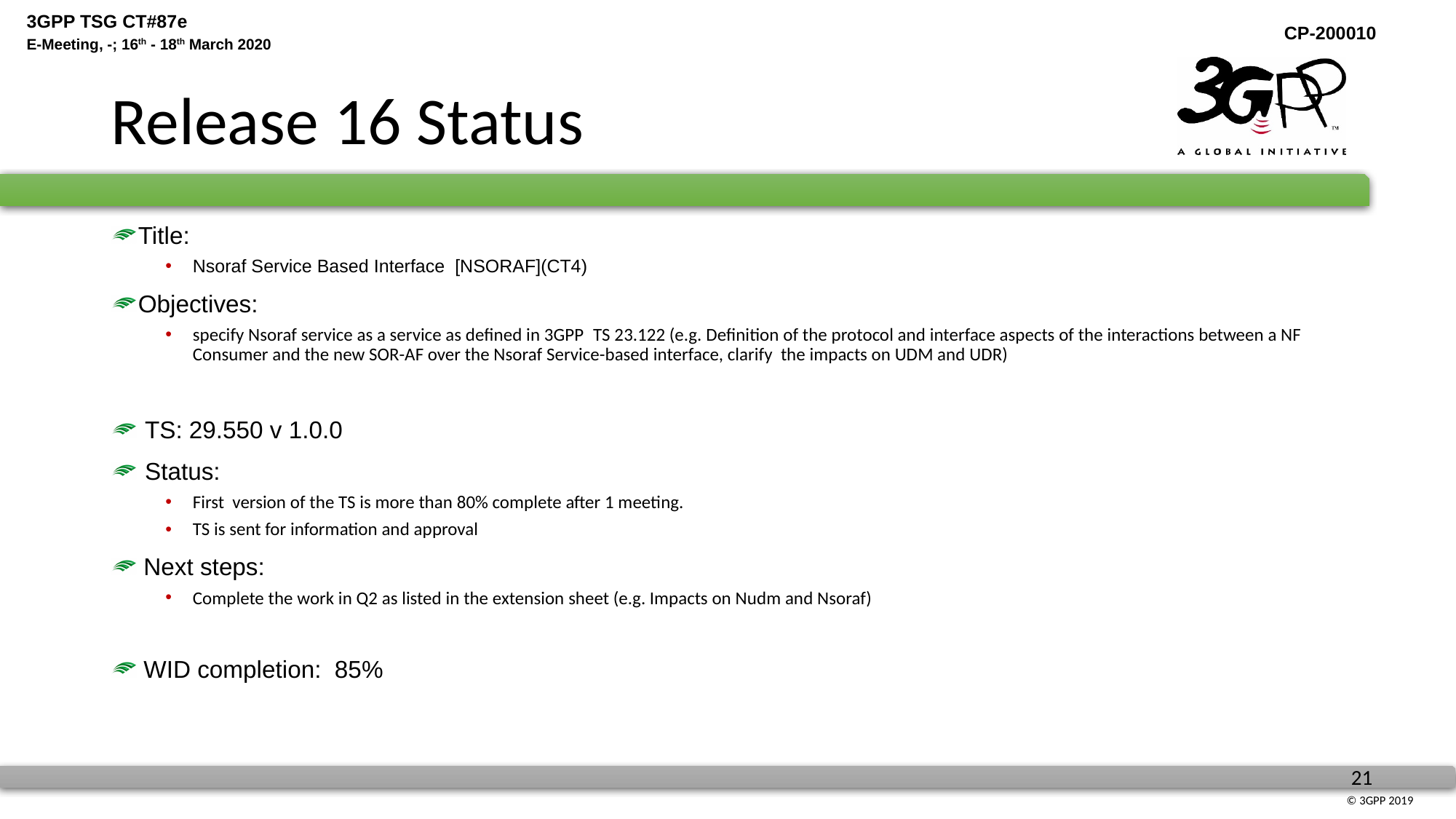

# Release 16 Status
Title:
Nsoraf Service Based Interface  [NSORAF](CT4)
Objectives:
specify Nsoraf service as a service as defined in 3GPP  TS 23.122 (e.g. Definition of the protocol and interface aspects of the interactions between a NF Consumer and the new SOR-AF over the Nsoraf Service-based interface, clarify  the impacts on UDM and UDR)

 TS: 29.550 v 1.0.0
 Status:
First  version of the TS is more than 80% complete after 1 meeting.
TS is sent for information and approval
 Next steps:
Complete the work in Q2 as listed in the extension sheet (e.g. Impacts on Nudm and Nsoraf)

 WID completion:  85%